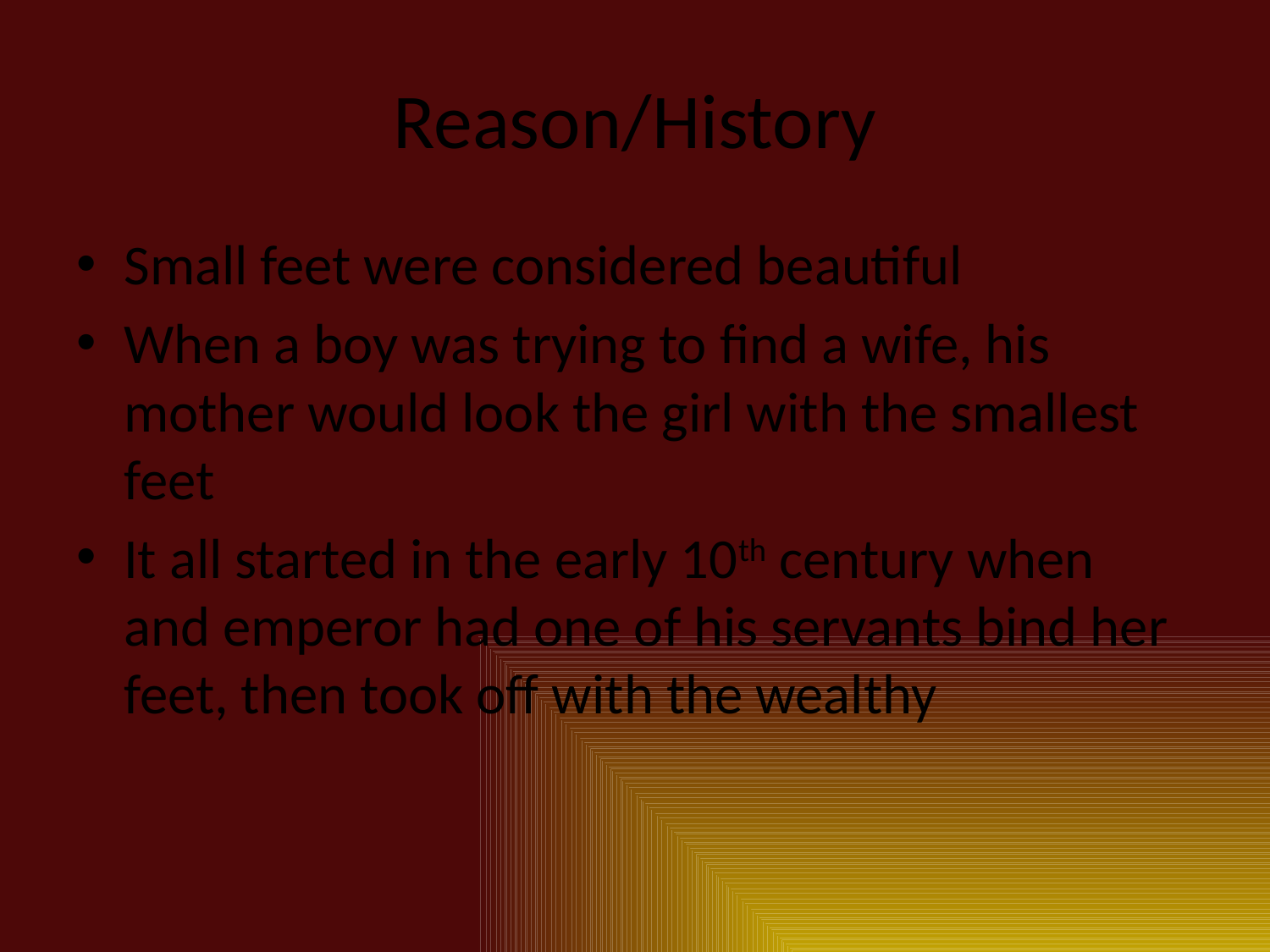

# Reason/History
Small feet were considered beautiful
When a boy was trying to find a wife, his mother would look the girl with the smallest feet
It all started in the early 10th century when and emperor had one of his servants bind her feet, then took off with the wealthy